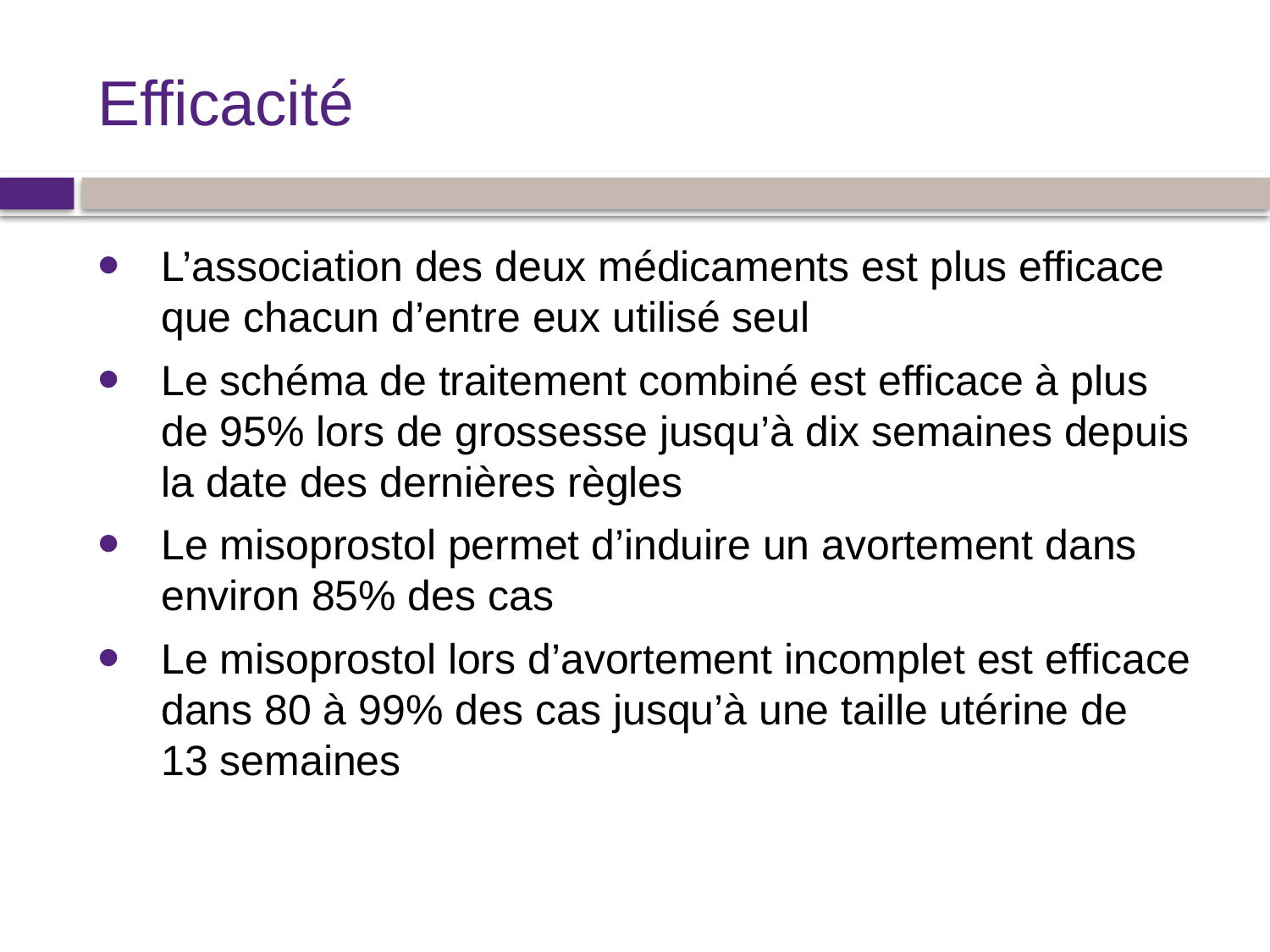

# Efficacité
L’association des deux médicaments est plus efficace que chacun d’entre eux utilisé seul
Le schéma de traitement combiné est efficace à plus de 95% lors de grossesse jusqu’à dix semaines depuis la date des dernières règles
Le misoprostol permet d’induire un avortement dans environ 85% des cas
Le misoprostol lors d’avortement incomplet est efficace dans 80 à 99% des cas jusqu’à une taille utérine de 13 semaines